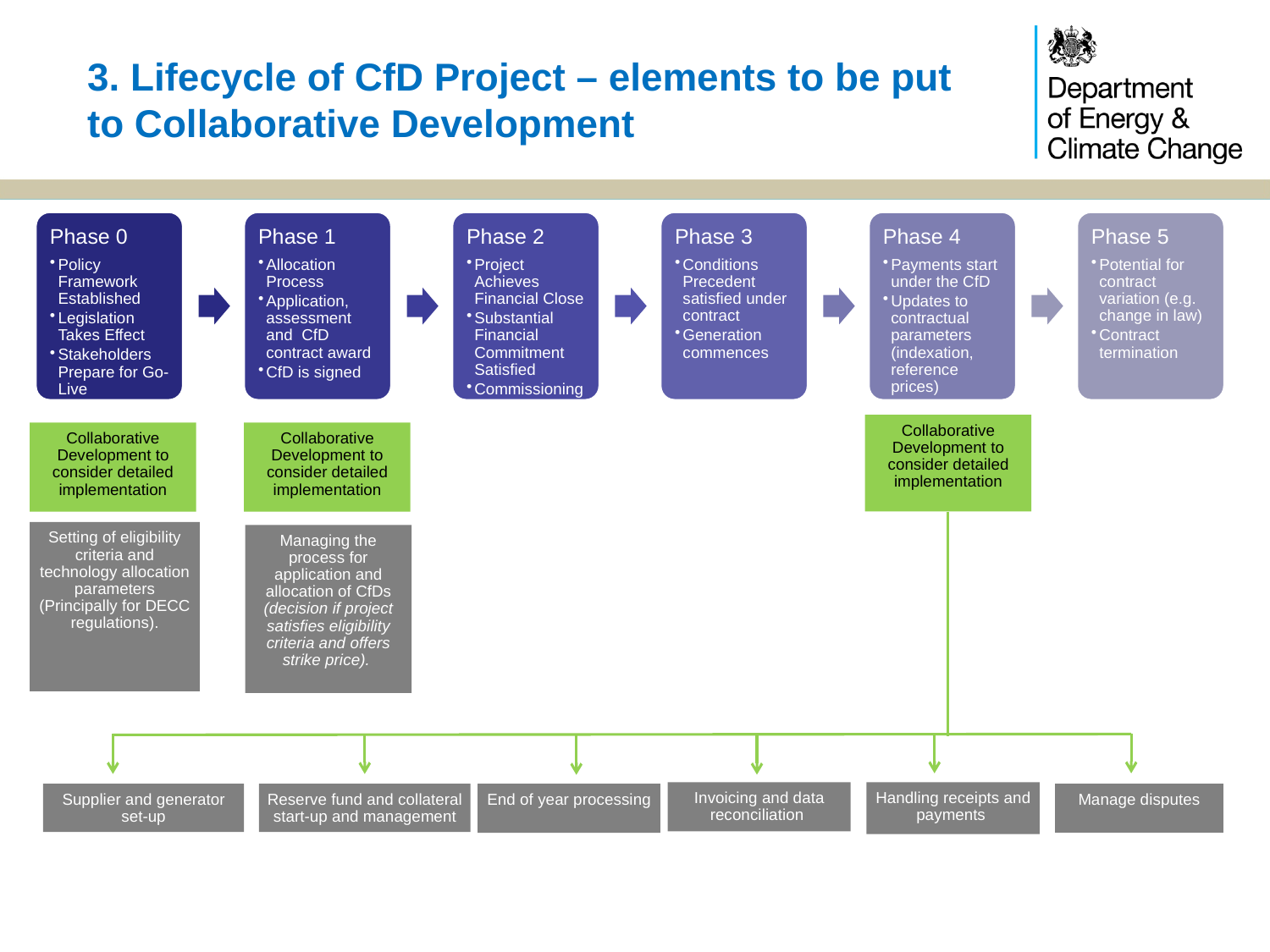

3. Lifecycle of CfD Project – elements to be put to Collaborative Development
Phase 0
Policy Framework Established
Legislation Takes Effect
Stakeholders Prepare for Go-Live

Phase 1
Allocation Process
Application, assessment  and  CfD contract award
CfD is signed

Phase 2
Project Achieves Financial Close
Substantial Financial Commitment  Satisfied
Commissioning of project begins

Phase 3
Conditions Precedent satisfied under contract
Generation commences

Phase 4
Payments start under the CfD
Updates to contractual parameters (indexation, reference prices)
Contract expires

Phase 5
Potential for contract variation (e.g. change in law)
Contract termination
Collaborative Development to consider detailed implementation
Collaborative Development to consider detailed implementation
Collaborative Development to consider detailed implementation
Setting of eligibility criteria and technology allocation parameters (Principally for DECC regulations).

Managing the process for application and allocation of CfDs (decision if project satisfies eligibility criteria and offers strike price).
Invoicing and data reconciliation
Handling receipts and payments

Manage disputes
Supplier and generator set-up
Reserve fund and collateral start-up and management
End of year processing